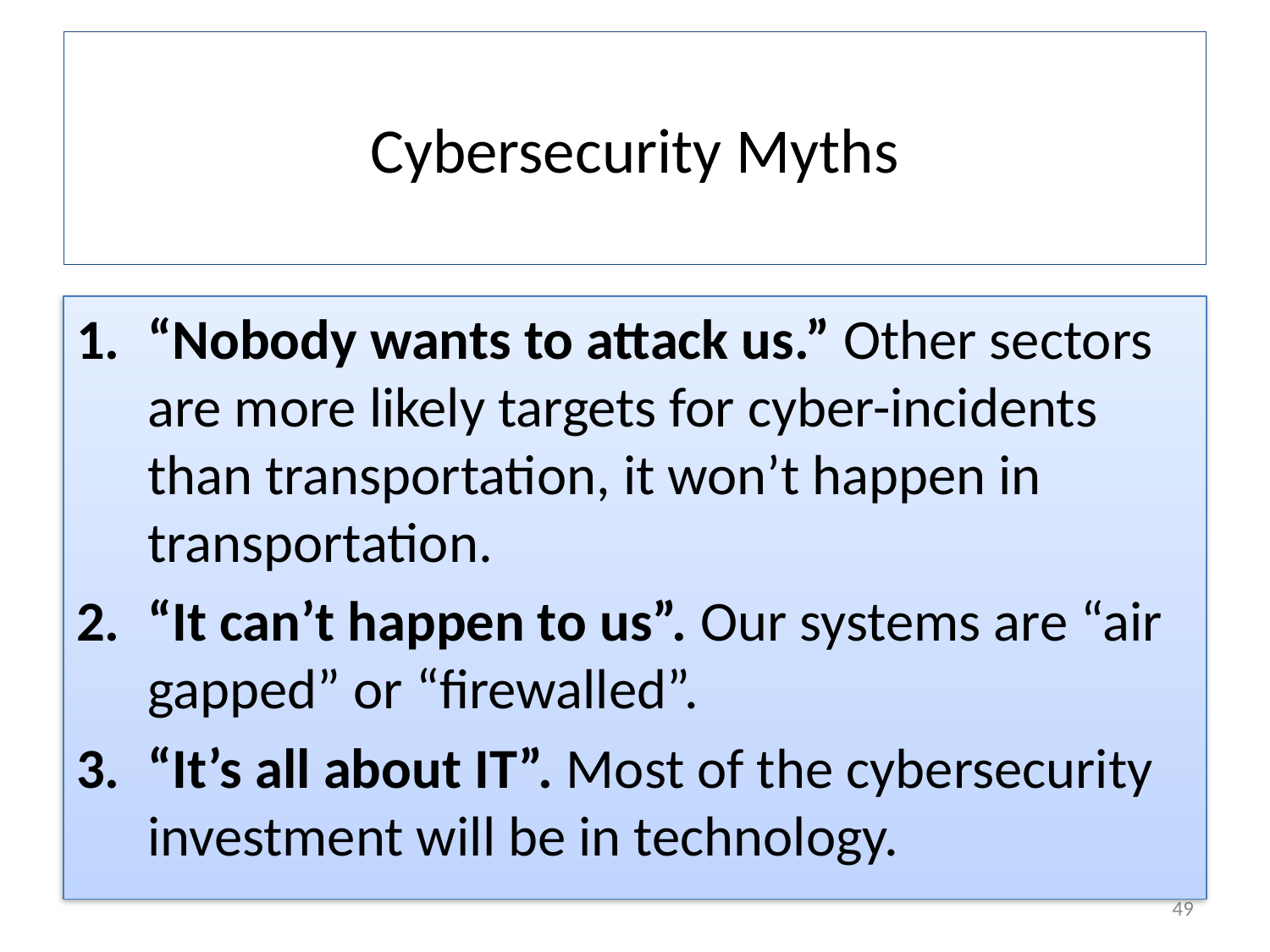

# Cybersecurity Myths
“Nobody wants to attack us.” Other sectors are more likely targets for cyber-incidents than transportation, it won’t happen in transportation.
“It can’t happen to us”. Our systems are “air gapped” or “firewalled”.
“It’s all about IT”. Most of the cybersecurity investment will be in technology.

49